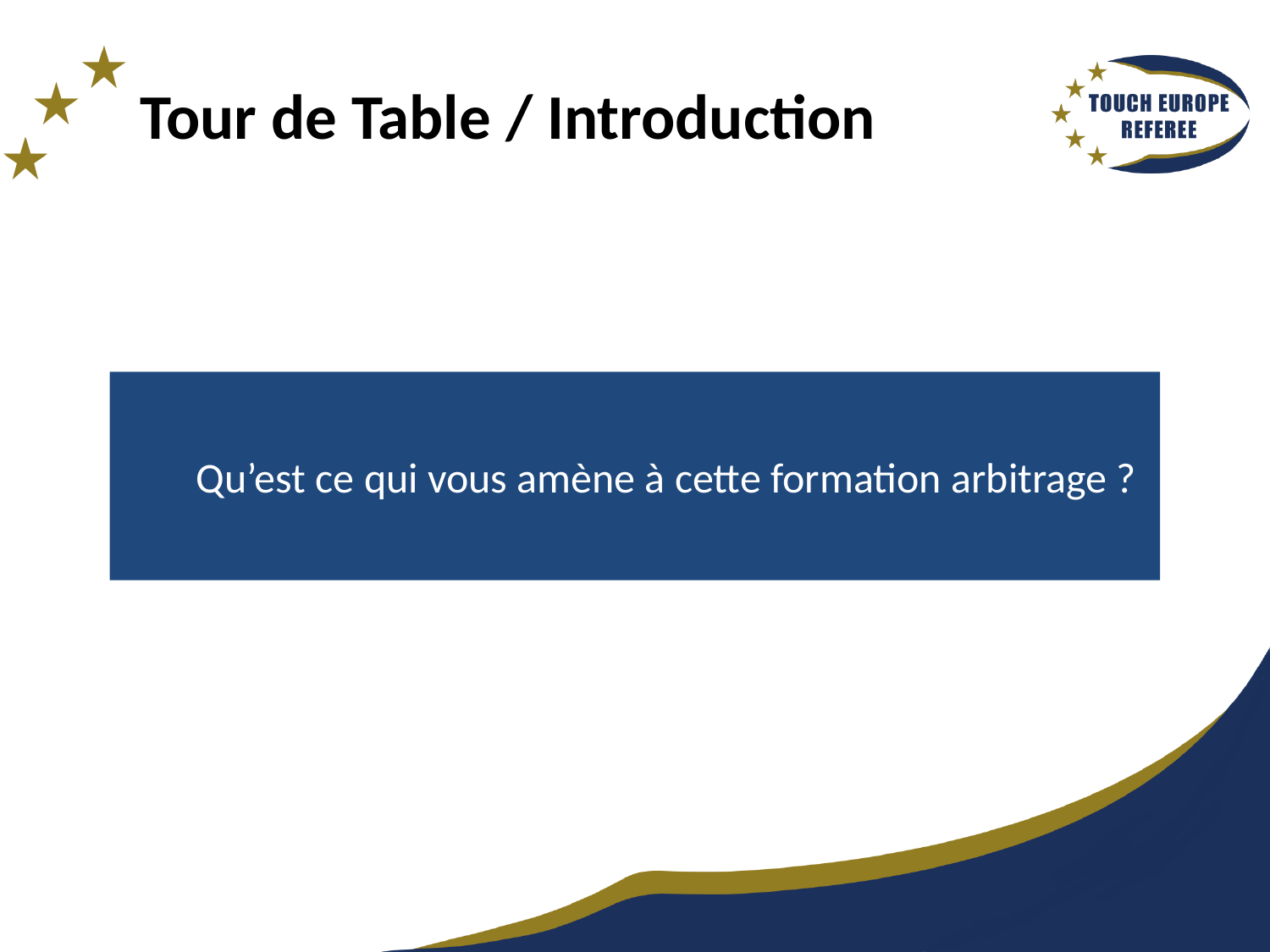

# Tour de Table / Introduction
Qu’est ce qui vous amène à cette formation arbitrage ?